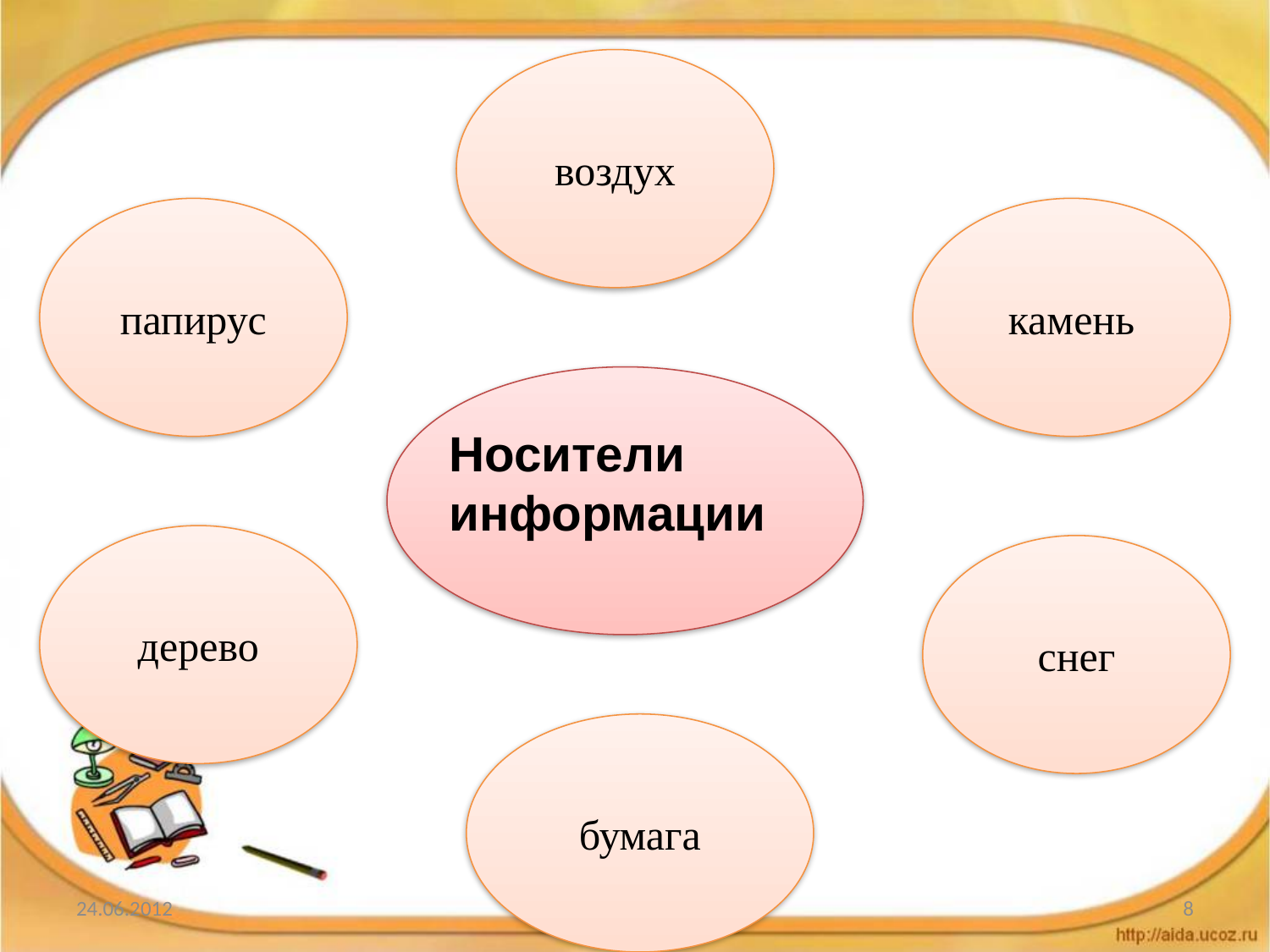

воздух
папирус
камень

Носители  информации
дерево
снег
бумага
24.06.2012
8